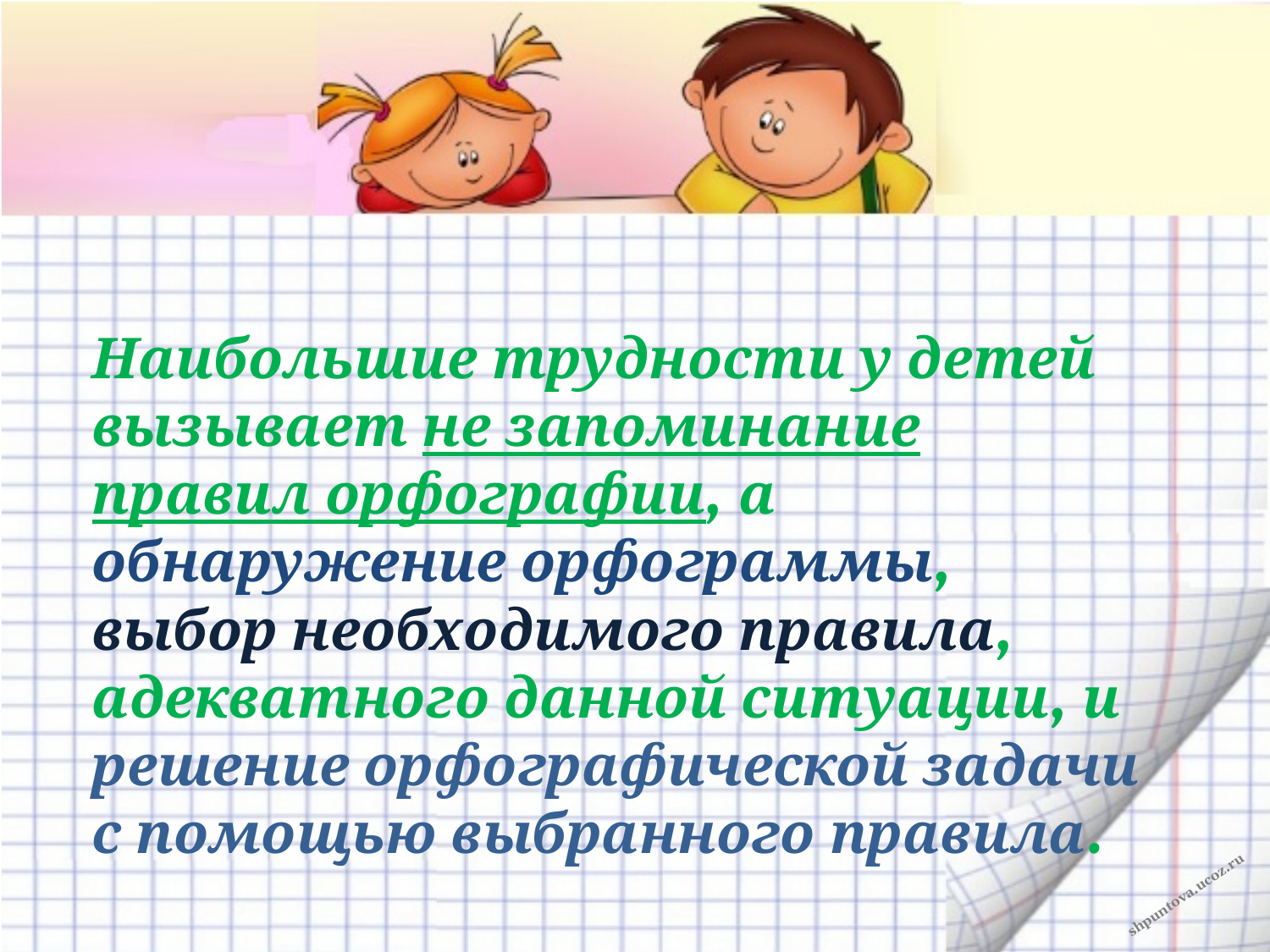

Наибольшие трудности у детей вызывает не запоминание правил орфографии, а обнаружение орфограммы, выбор необходимого правила, адекватного данной ситуации, и решение орфографической задачи с помощью выбранного правила.